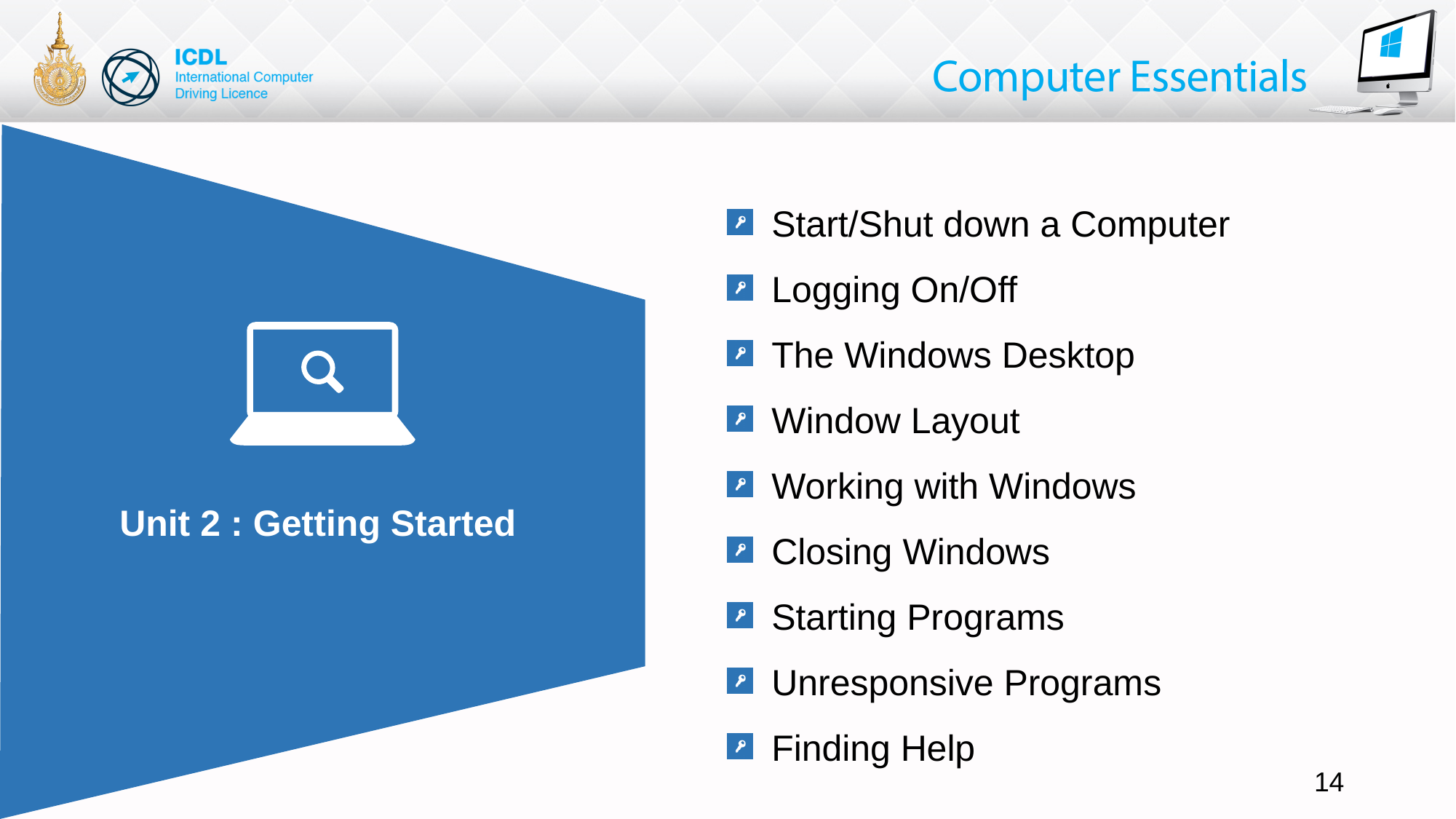

Start/Shut down a Computer
 Logging On/Off
 The Windows Desktop
 Window Layout
 Working with Windows
 Closing Windows
 Starting Programs
 Unresponsive Programs
 Finding Help

# Unit 2 : Getting Started
14